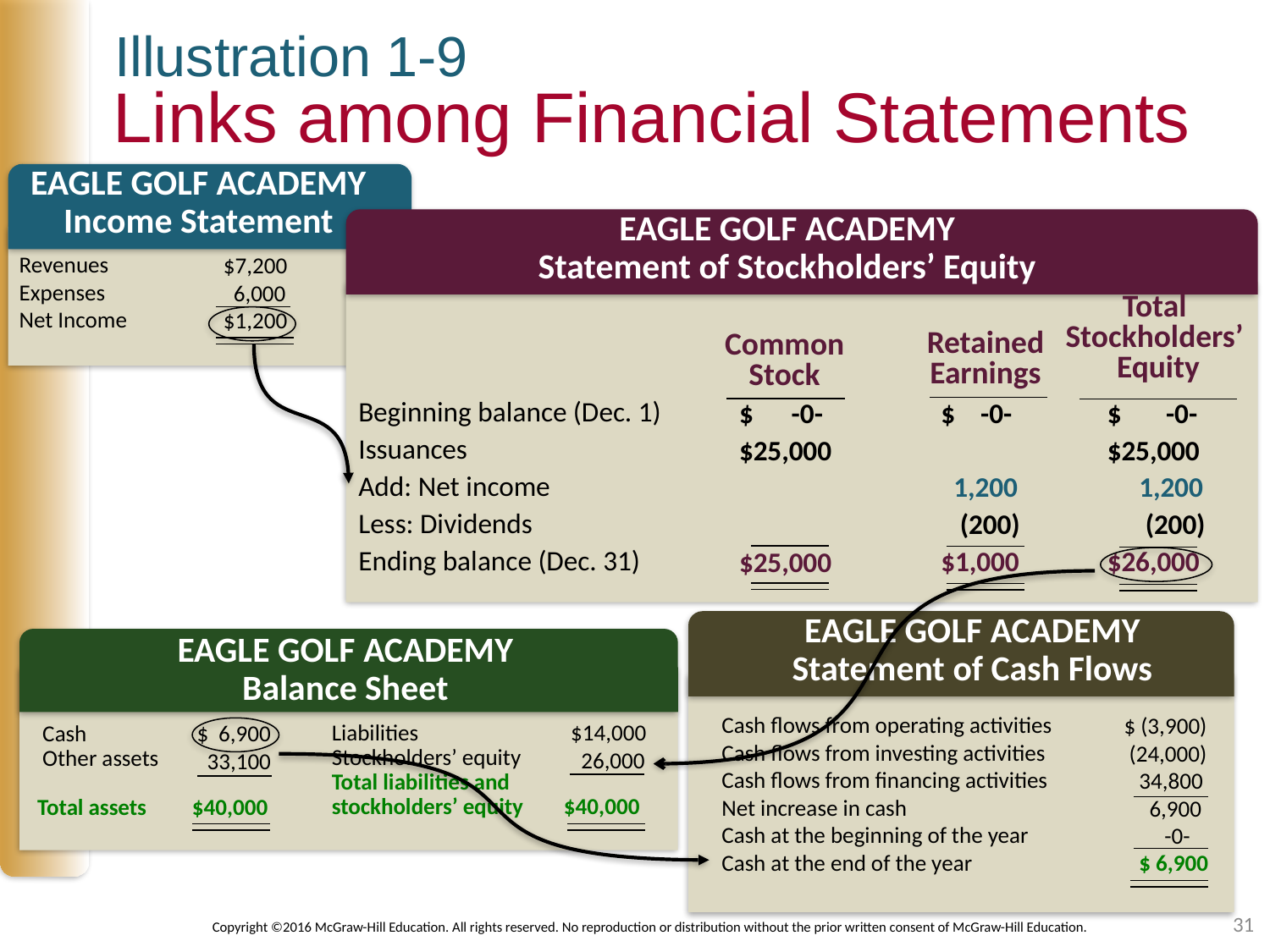

Illustration 1-9
# Links among Financial Statements
EAGLE GOLF ACADEMY
Income Statement

Revenues
Expenses
Net Income
$7,200
  6,000
$1,200
EAGLE GOLF ACADEMY
Statement of Stockholders’ Equity

Total
Stockholders’
Equity

Retained
Earnings

Common
Stock

Beginning balance (Dec. 1)
Issuances
Add: Net income
Less: Dividends
Ending balance (Dec. 31)

   $    -0-

     1,200
      (200)
   $1,000

$       -0-
$25,000
     1,200
      (200)
$26,000

$      -0-
$25,000

$25,000

EAGLE GOLF ACADEMY
Statement of Cash Flows

EAGLE GOLF ACADEMY
Balance Sheet

Cash flows from operating activities
Cash flows from investing activities
Cash flows from financing activities
Net increase in cash
Cash at the beginning of the year
Cash at the end of the year
$ (3,900)
 (24,000)
   34,800
     6,900
        -0-
   $ 6,900
$14,000
  26,000
$  6,900
  33,100
 Cash
 Other assets

Total assets         $40,000

Liabilities
Stockholders’ equity
Total liabilities and
stockholders’ equity        $40,000

31
Copyright ©2016 McGraw-Hill Education. All rights reserved. No reproduction or distribution without the prior written consent of McGraw-Hill Education.